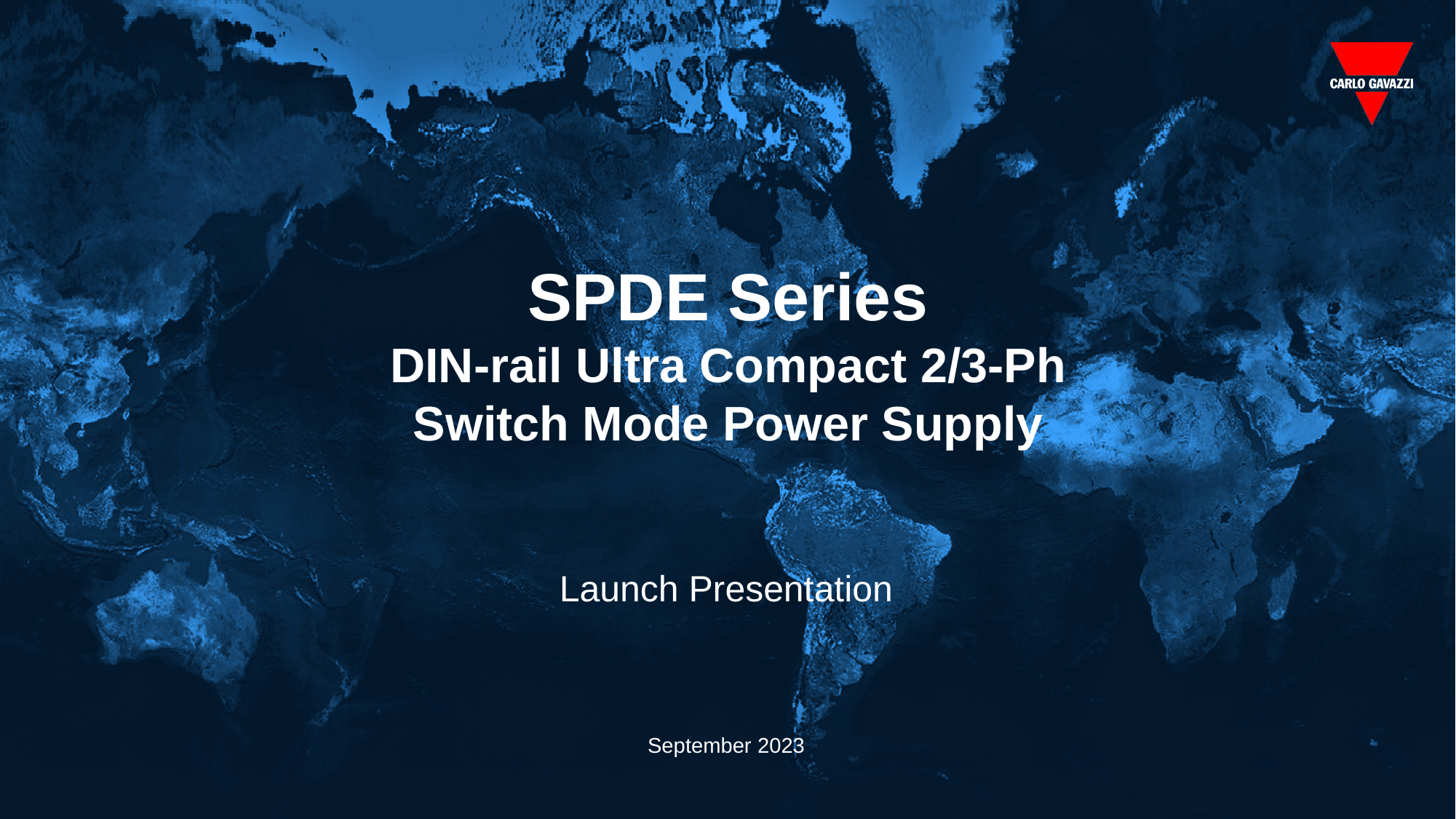

SPDE Series
DIN-rail Ultra Compact 2/3-Ph
Switch Mode Power Supply
Launch Presentation
September 2023